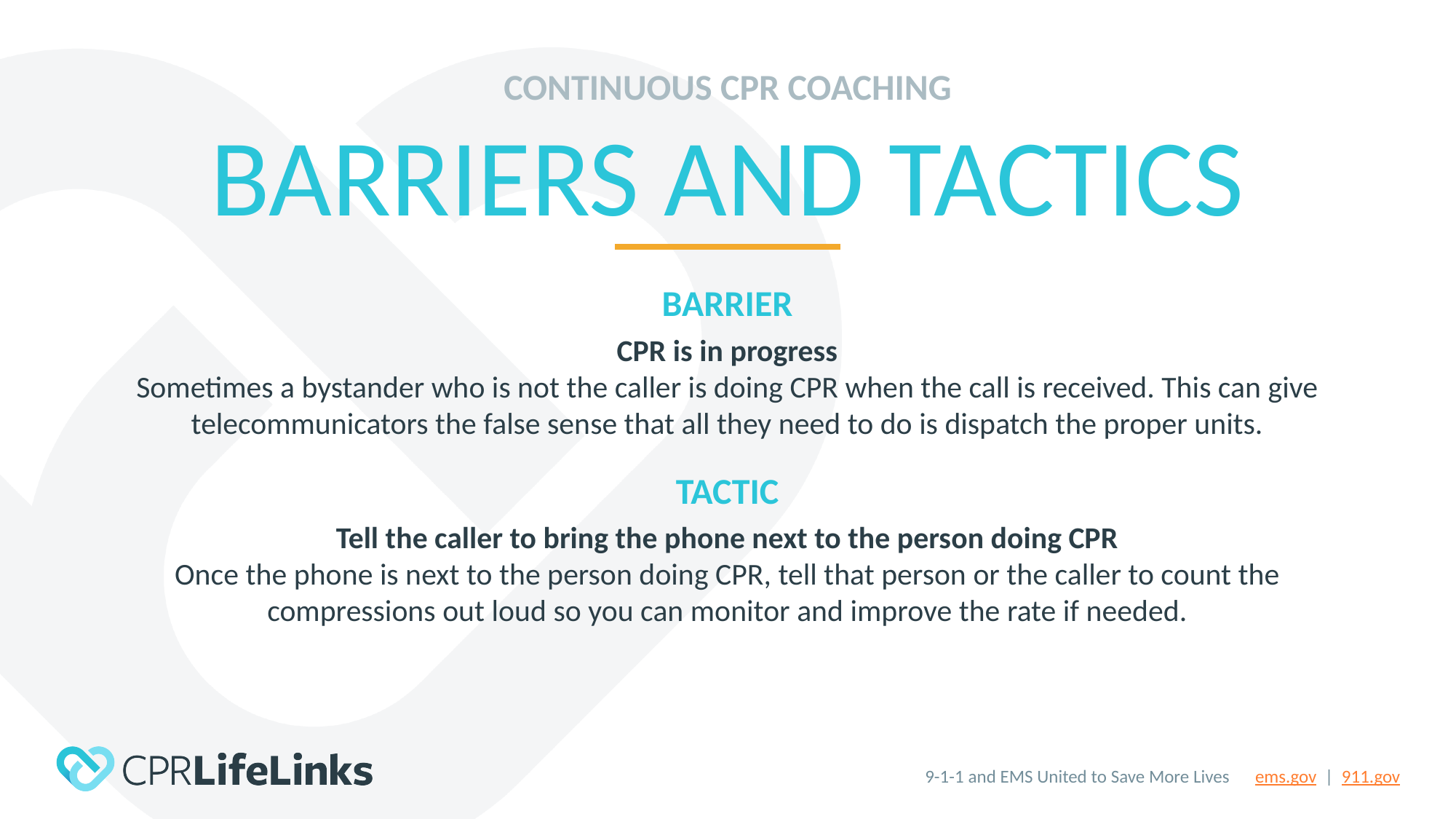

CONTINUOUS CPR COACHING
BARRIERS AND TACTICS
BARRIER
CPR is in progress
Sometimes a bystander who is not the caller is doing CPR when the call is received. This can give telecommunicators the false sense that all they need to do is dispatch the proper units.
TACTIC
Tell the caller to bring the phone next to the person doing CPR
Once the phone is next to the person doing CPR, tell that person or the caller to count the compressions out loud so you can monitor and improve the rate if needed.